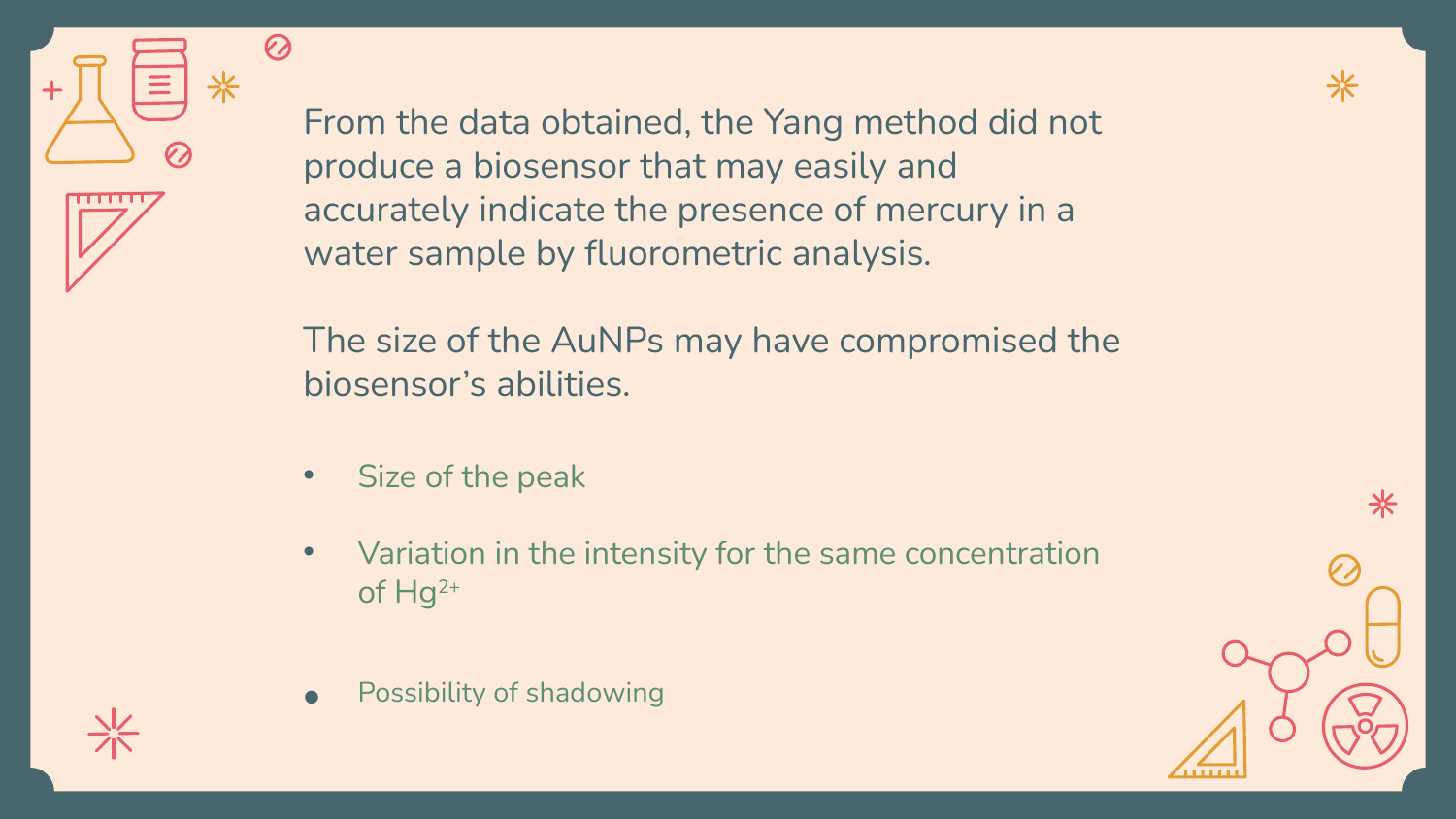

From the data obtained, the Yang method did not produce a biosensor that may easily and accurately indicate the presence of mercury in a water sample by fluorometric analysis.

The size of the AuNPs may have compromised the biosensor’s abilities.

Size of the peak

Variation in the intensity for the same concentration of Hg2+

Possibility of shadowing